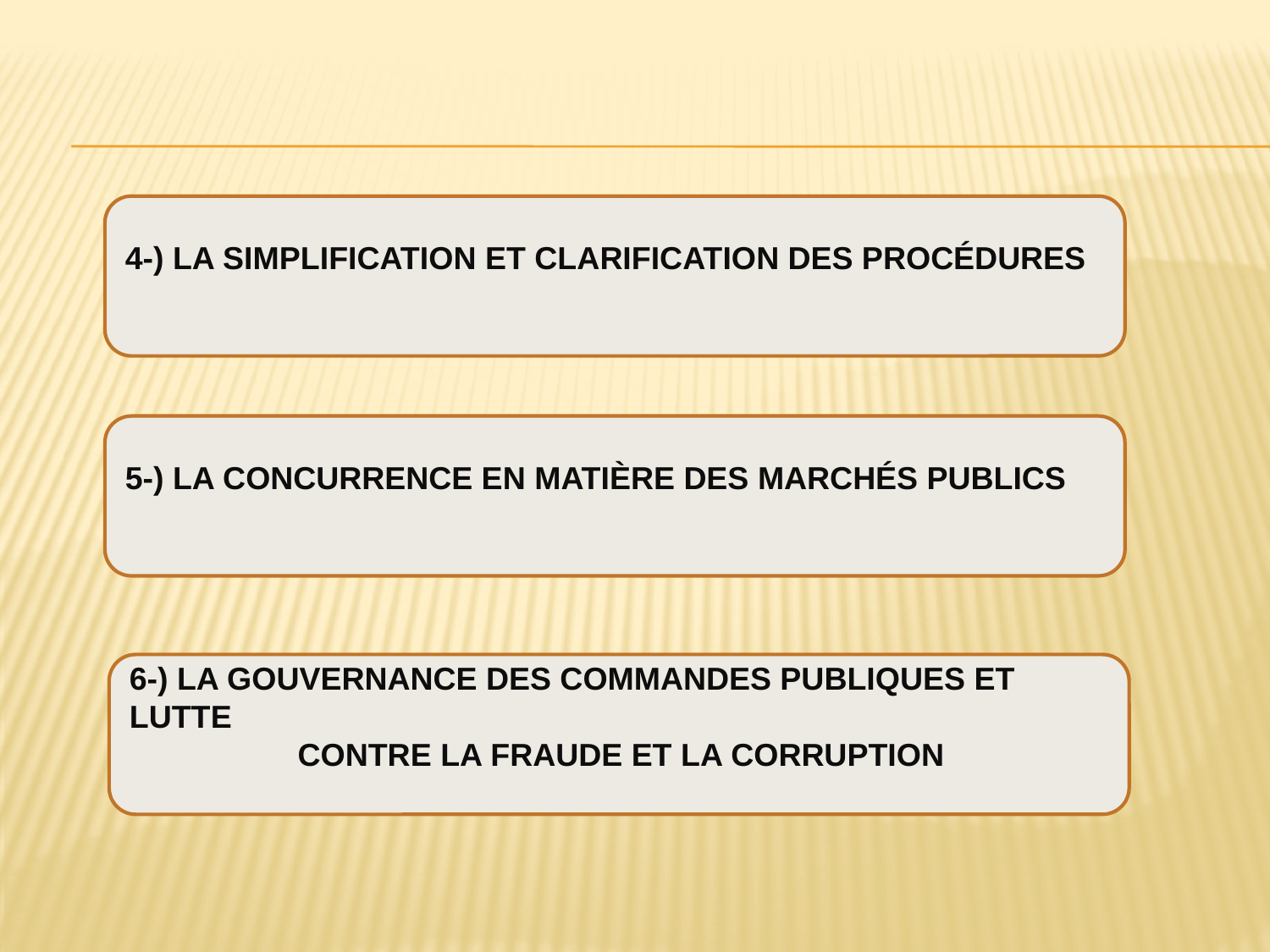

4-) La simplification et clarification des procédures

5-) La concurrence en matière des marchés publics

6-) La gouvernance des commandes publiques et lutte
                   contre la fraude et la corruption